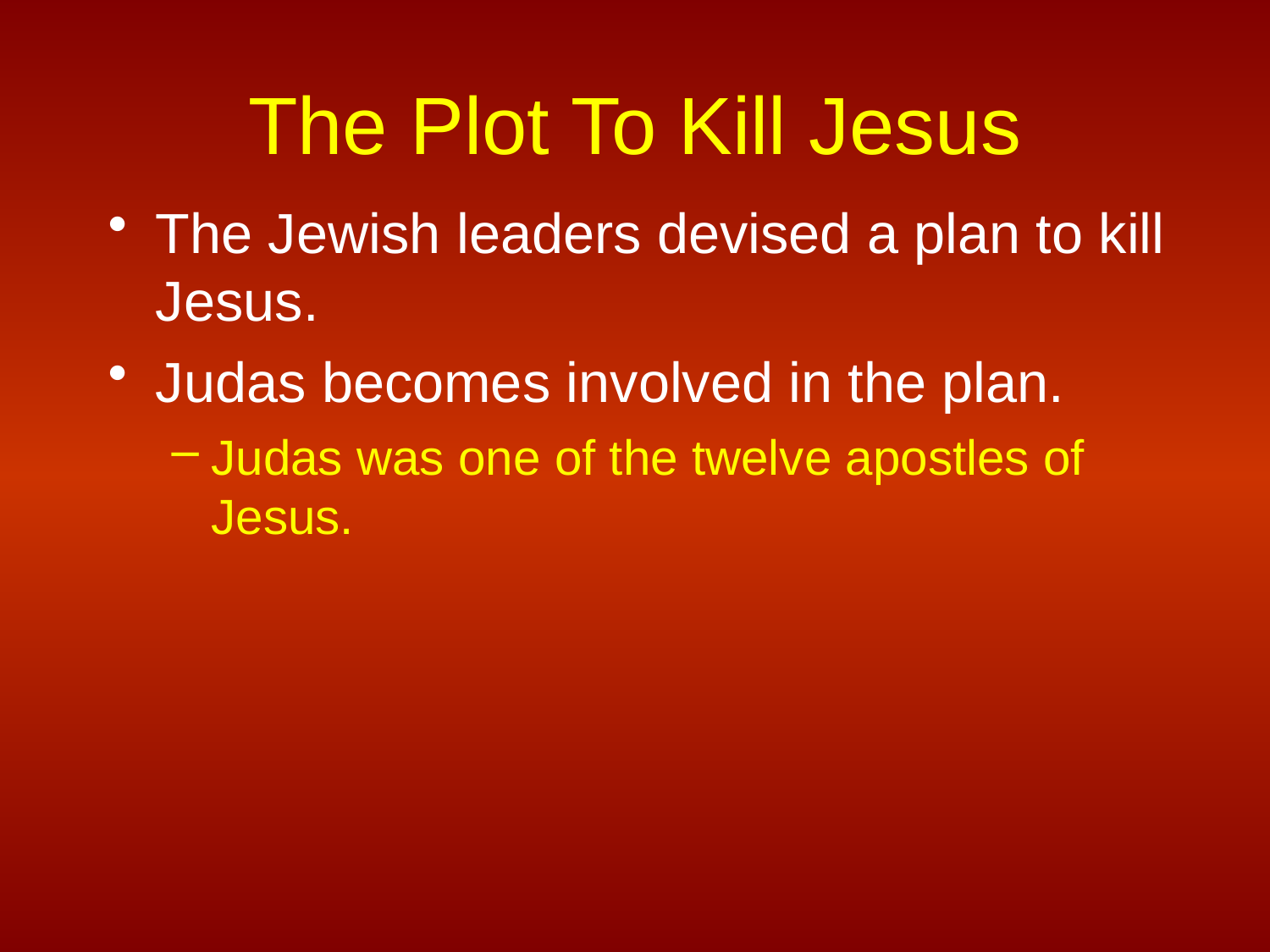

# The Plot To Kill Jesus
The Jewish leaders devised a plan to kill Jesus.
Judas becomes involved in the plan.
Judas was one of the twelve apostles of Jesus.